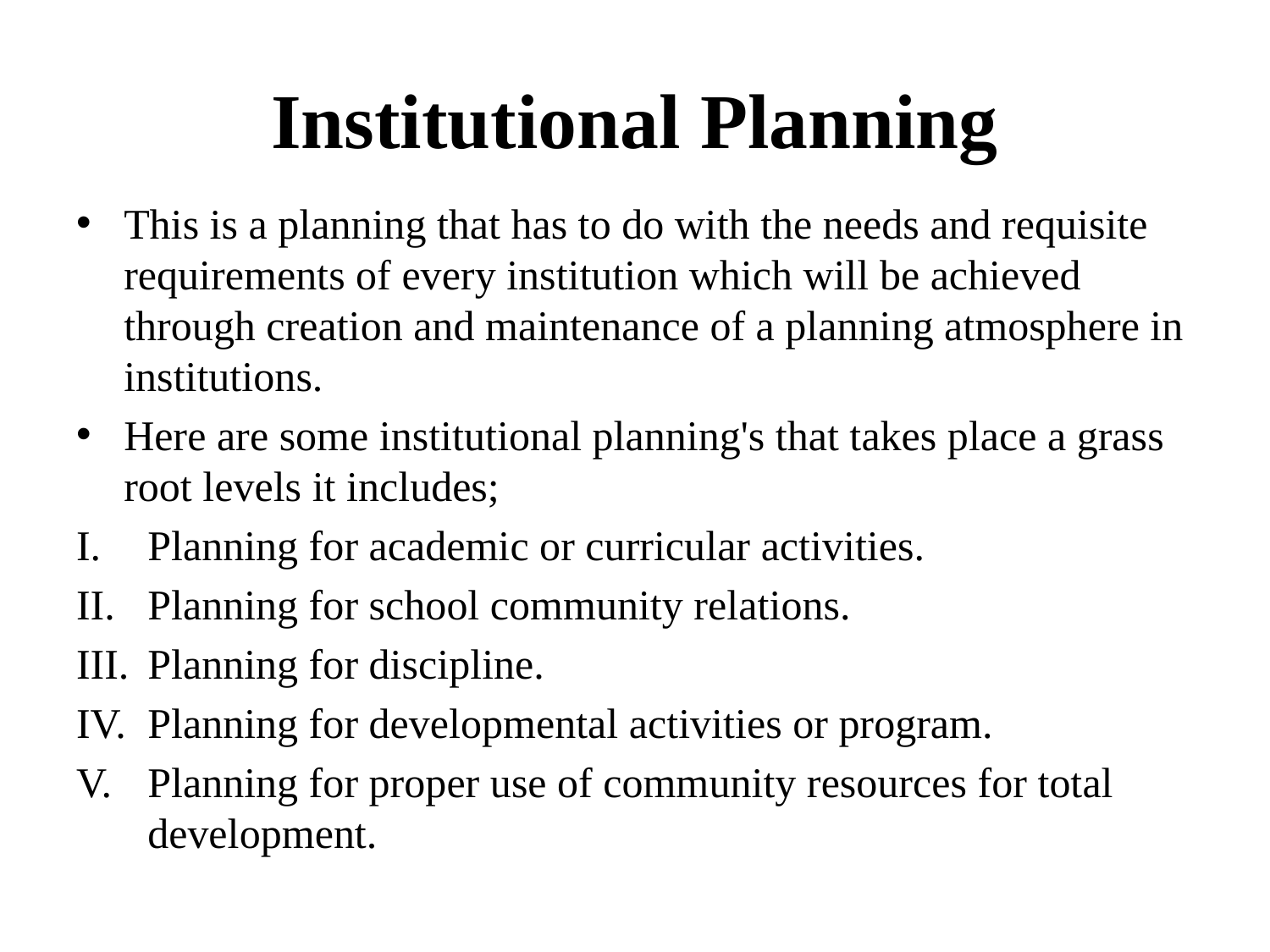

# Institutional Planning
This is a planning that has to do with the needs and requisite requirements of every institution which will be achieved through creation and maintenance of a planning atmosphere in institutions.
Here are some institutional planning's that takes place a grass root levels it includes;
Planning for academic or curricular activities.
Planning for school community relations.
Planning for discipline.
Planning for developmental activities or program.
Planning for proper use of community resources for total development.